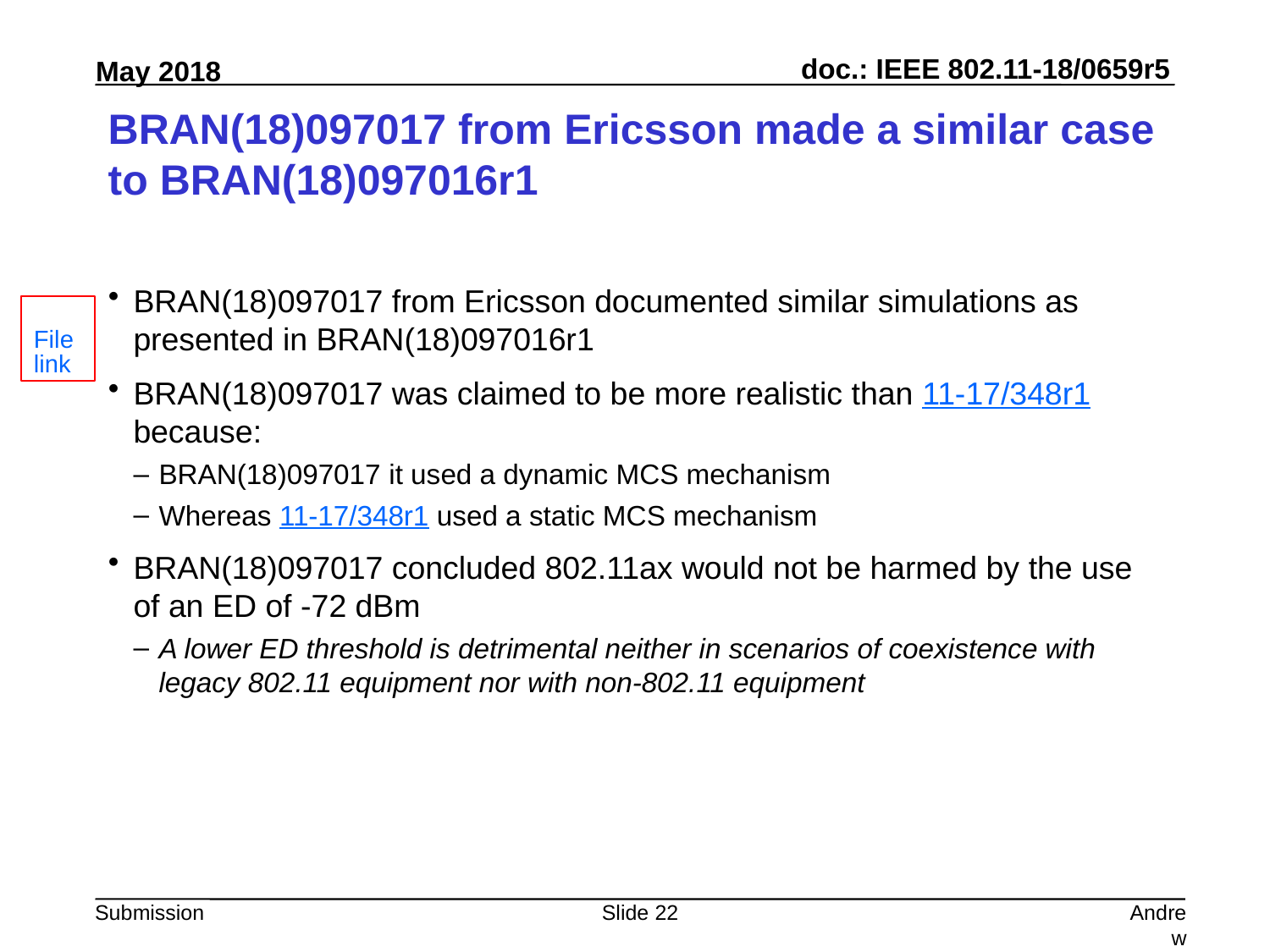

# BRAN(18)097017 from Ericsson made a similar case to BRAN(18)097016r1
BRAN(18)097017 from Ericsson documented similar simulations as presented in BRAN(18)097016r1
BRAN(18)097017 was claimed to be more realistic than 11-17/348r1 because:
BRAN(18)097017 it used a dynamic MCS mechanism
Whereas 11-17/348r1 used a static MCS mechanism
BRAN(18)097017 concluded 802.11ax would not be harmed by the use of an ED of -72 dBm
A lower ED threshold is detrimental neither in scenarios of coexistence with legacy 802.11 equipment nor with non-802.11 equipment

File link
Slide 22
Andrew Myles, Cisco